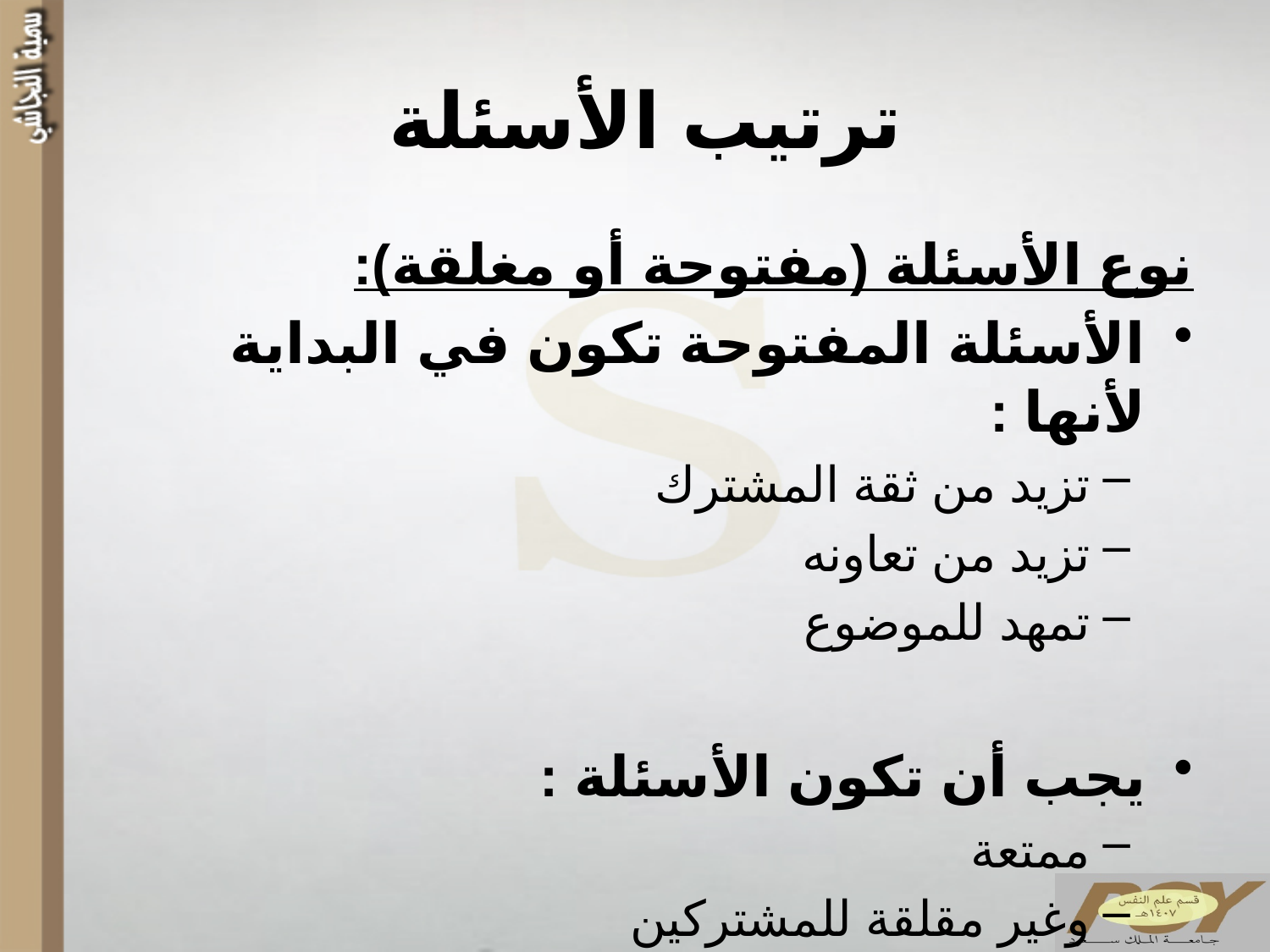

# ترتيب الأسئلة
نوع الأسئلة (مفتوحة أو مغلقة):
الأسئلة المفتوحة تكون في البداية لأنها :
تزيد من ثقة المشترك
تزيد من تعاونه
تمهد للموضوع

يجب أن تكون الأسئلة :
ممتعة
وغير مقلقة للمشتركين
 بسيطة